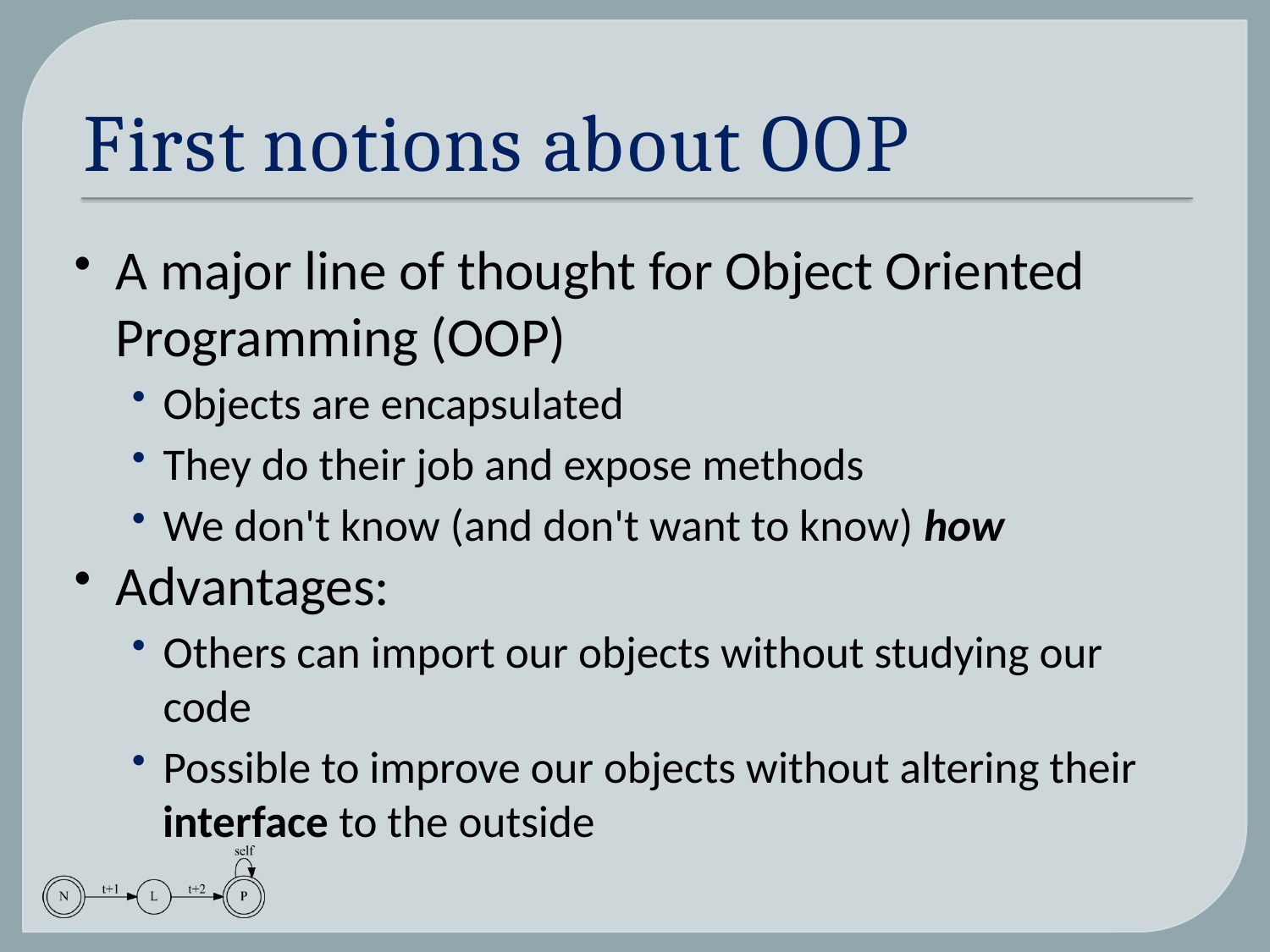

# First notions about OOP
A major line of thought for Object Oriented Programming (OOP)
Objects are encapsulated
They do their job and expose methods
We don't know (and don't want to know) how
Advantages:
Others can import our objects without studying our code
Possible to improve our objects without altering their interface to the outside